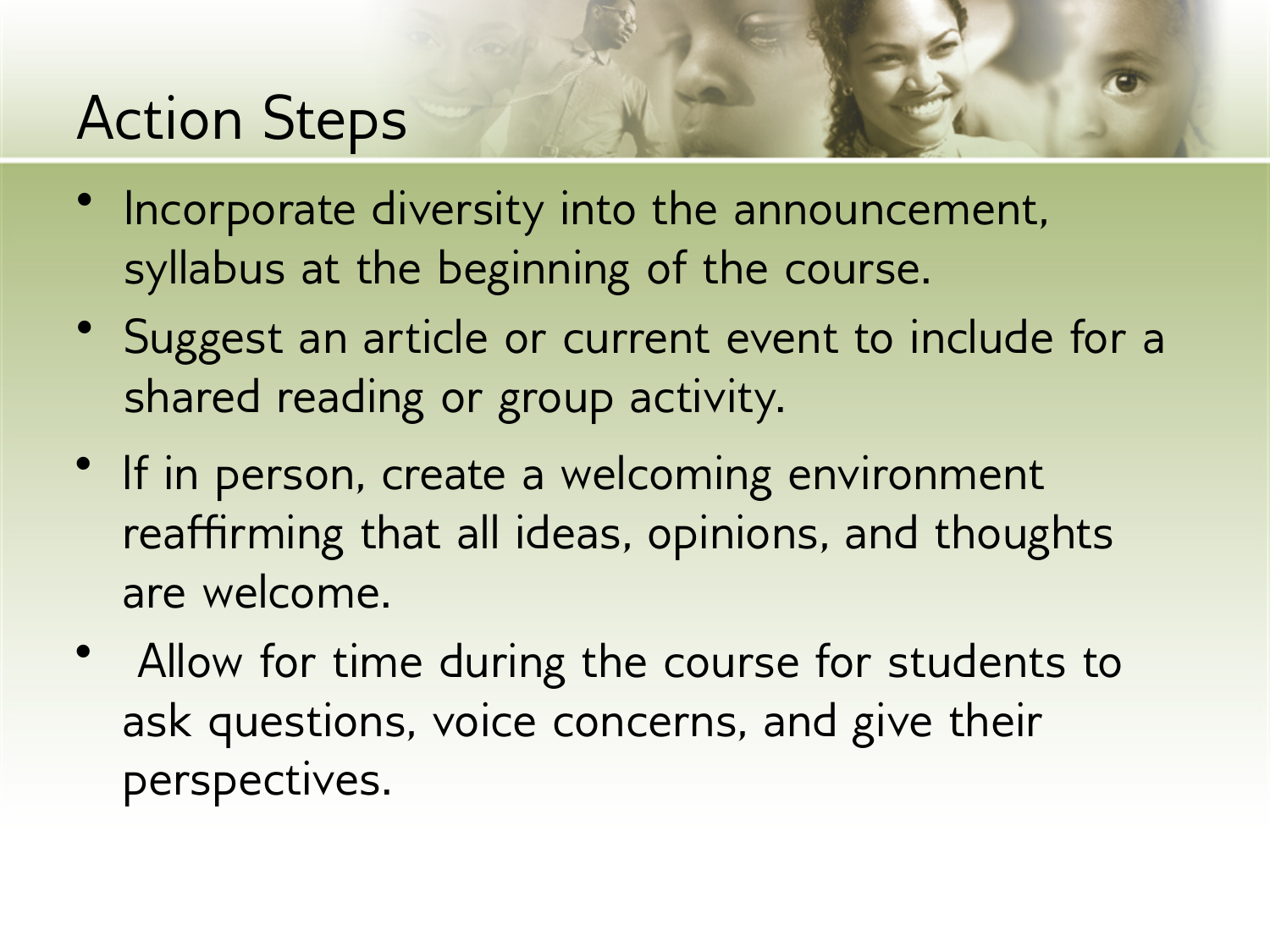

# Action Steps
Incorporate diversity into the announcement, syllabus at the beginning of the course.
Suggest an article or current event to include for a shared reading or group activity.

If in person, create a welcoming environment reaffirming that all ideas, opinions, and thoughts are welcome.
 Allow for time during the course for students to ask questions, voice concerns, and give their perspectives.